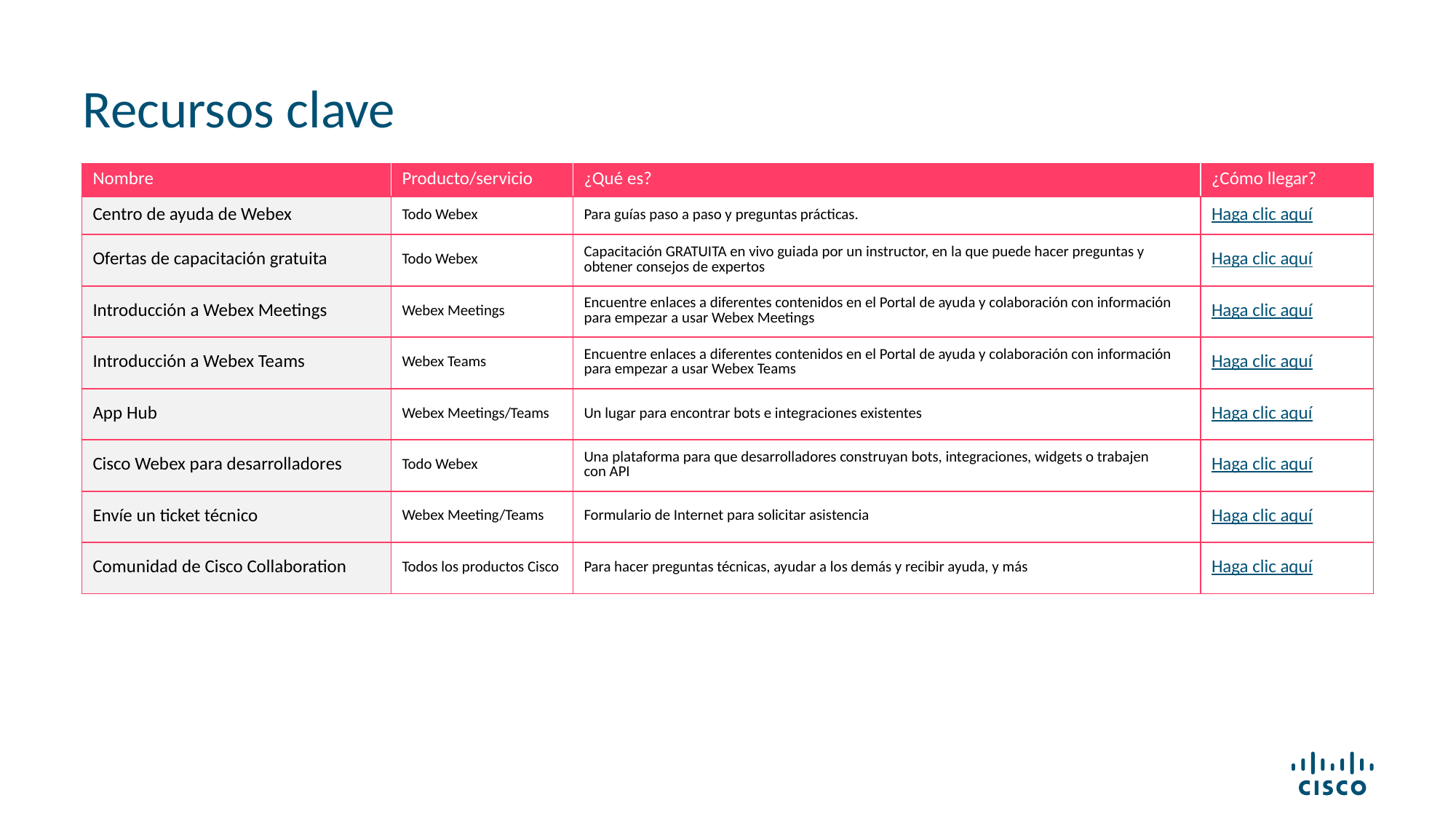

Recursos clave
| Nombre | Producto/servicio | ¿Qué es? | ¿Cómo llegar? |
| --- | --- | --- | --- |
| Centro de ayuda de Webex | Todo Webex | Para guías paso a paso y preguntas prácticas. | Haga clic aquí |
| Ofertas de capacitación gratuita | Todo Webex | Capacitación GRATUITA en vivo guiada por un instructor, en la que puede hacer preguntas y obtener consejos de expertos | Haga clic aquí |
| Introducción a Webex Meetings | Webex Meetings | Encuentre enlaces a diferentes contenidos en el Portal de ayuda y colaboración con información para empezar a usar Webex Meetings | Haga clic aquí |
| Introducción a Webex Teams | Webex Teams | Encuentre enlaces a diferentes contenidos en el Portal de ayuda y colaboración con información para empezar a usar Webex Teams | Haga clic aquí |
| App Hub | Webex Meetings/Teams | Un lugar para encontrar bots e integraciones existentes | Haga clic aquí |
| Cisco Webex para desarrolladores | Todo Webex | Una plataforma para que desarrolladores construyan bots, integraciones, widgets o trabajen con API | Haga clic aquí |
| Envíe un ticket técnico | Webex Meeting/Teams | Formulario de Internet para solicitar asistencia | Haga clic aquí |
| Comunidad de Cisco Collaboration | Todos los productos Cisco | Para hacer preguntas técnicas, ayudar a los demás y recibir ayuda, y más | Haga clic aquí |